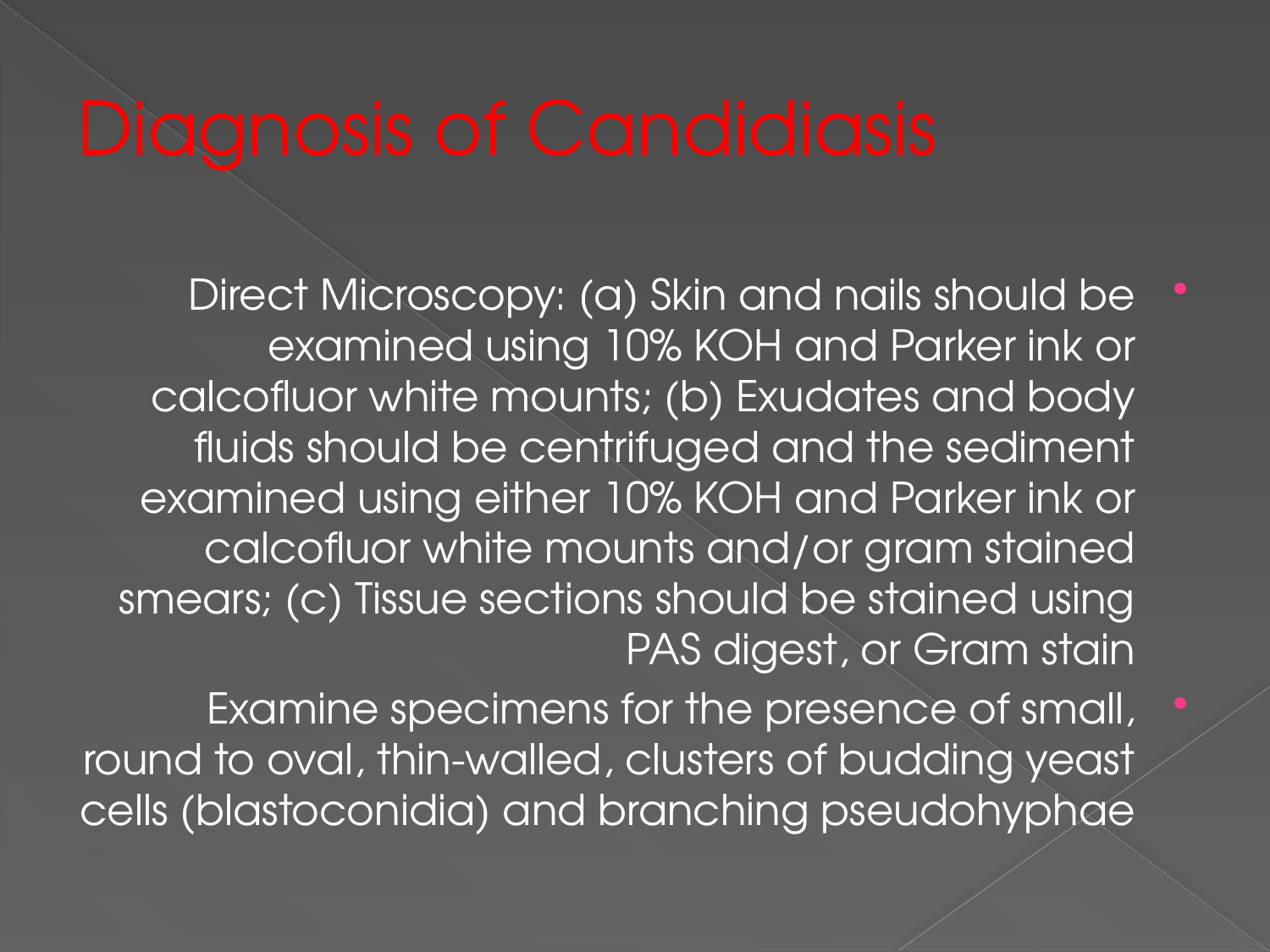

# Diagnosis of Candidiasis
Direct Microscopy: (a) Skin and nails should be examined using 10% KOH and Parker ink or calcofluor white mounts; (b) Exudates and body fluids should be centrifuged and the sediment examined using either 10% KOH and Parker ink or calcofluor white mounts and/or gram stained smears; (c) Tissue sections should be stained using PAS digest, or Gram stain
Examine specimens for the presence of small, round to oval, thin-walled, clusters of budding yeast cells (blastoconidia) and branching pseudohyphae